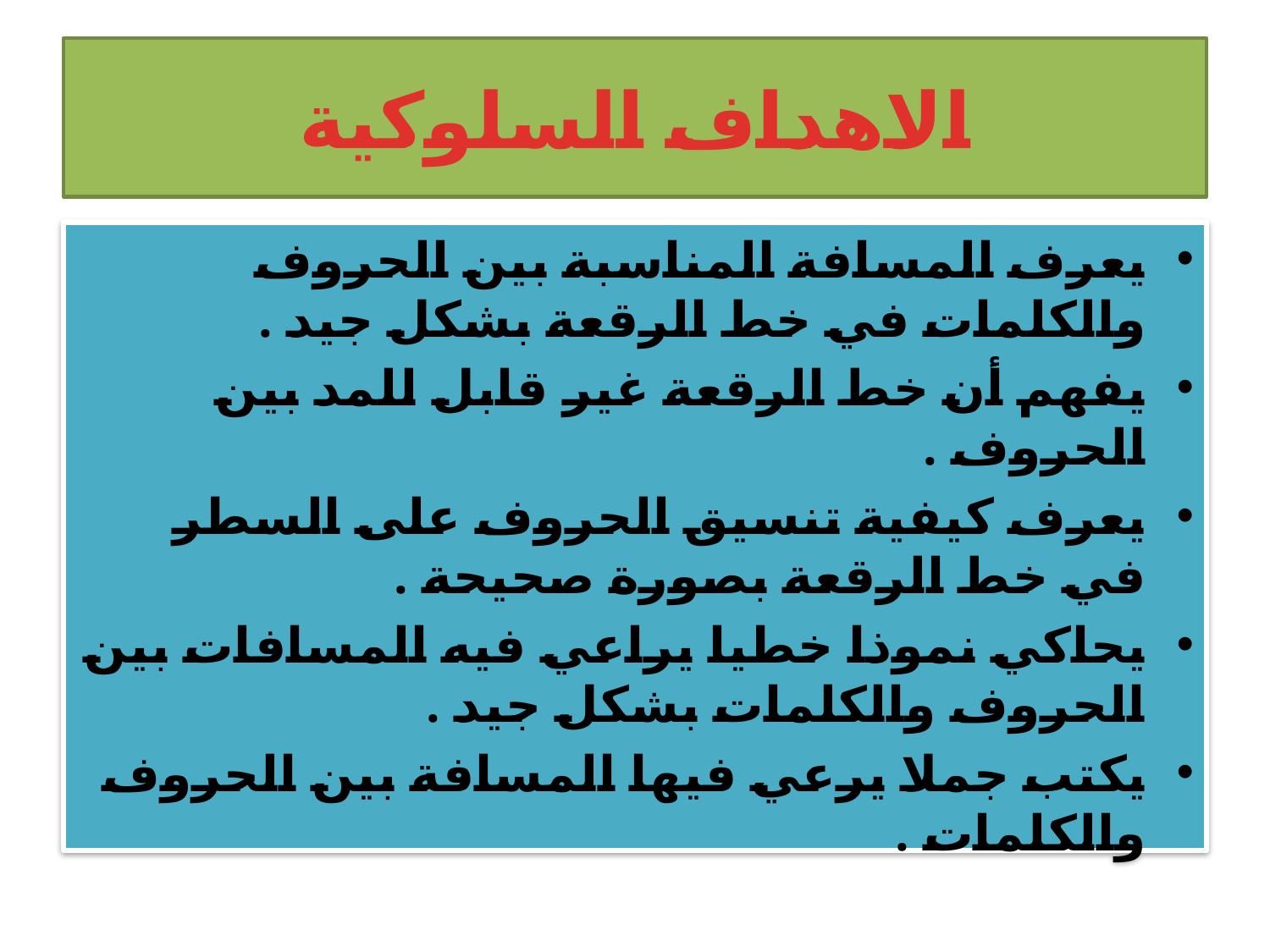

# الاهداف السلوكية
يعرف المسافة المناسبة بين الحروف والكلمات في خط الرقعة بشكل جيد .
يفهم أن خط الرقعة غير قابل للمد بين الحروف .
يعرف كيفية تنسيق الحروف على السطر في خط الرقعة بصورة صحيحة .
يحاكي نموذا خطيا يراعي فيه المسافات بين الحروف والكلمات بشكل جيد .
يكتب جملا يرعي فيها المسافة بين الحروف والكلمات .